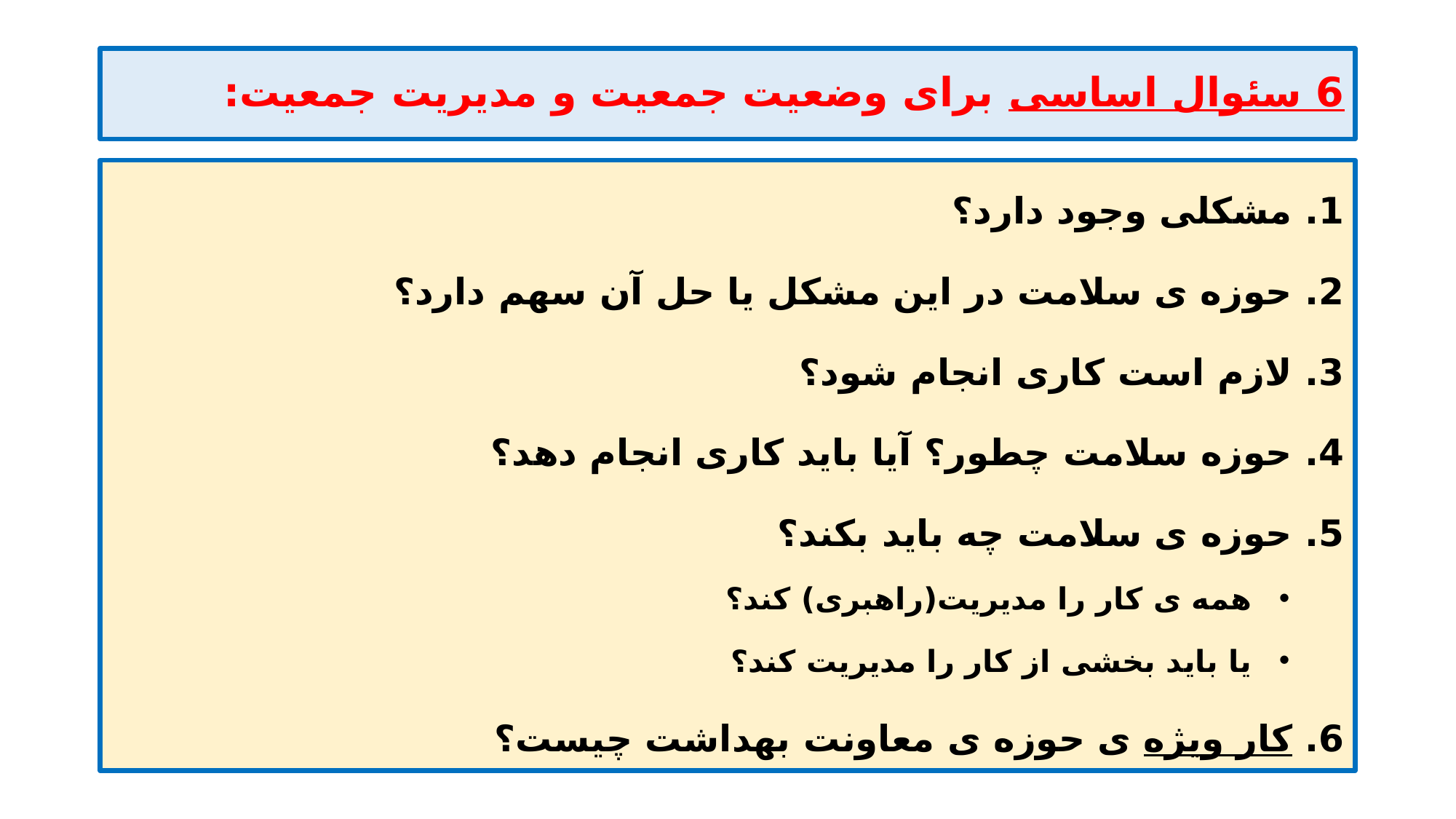

# 6 سئوال اساسی برای وضعیت جمعیت و مدیریت جمعیت:
1. مشکلی وجود دارد؟
2. حوزه ی سلامت در این مشکل یا حل آن سهم دارد؟
3. لازم است کاری انجام شود؟
4. حوزه سلامت چطور؟ آیا باید کاری انجام دهد؟
5. حوزه ی سلامت چه باید بکند؟
 همه ی کار را مدیریت(راهبری) کند؟
 یا باید بخشی از کار را مدیریت کند؟
6. کار ویژه ی حوزه ی معاونت بهداشت چیست؟